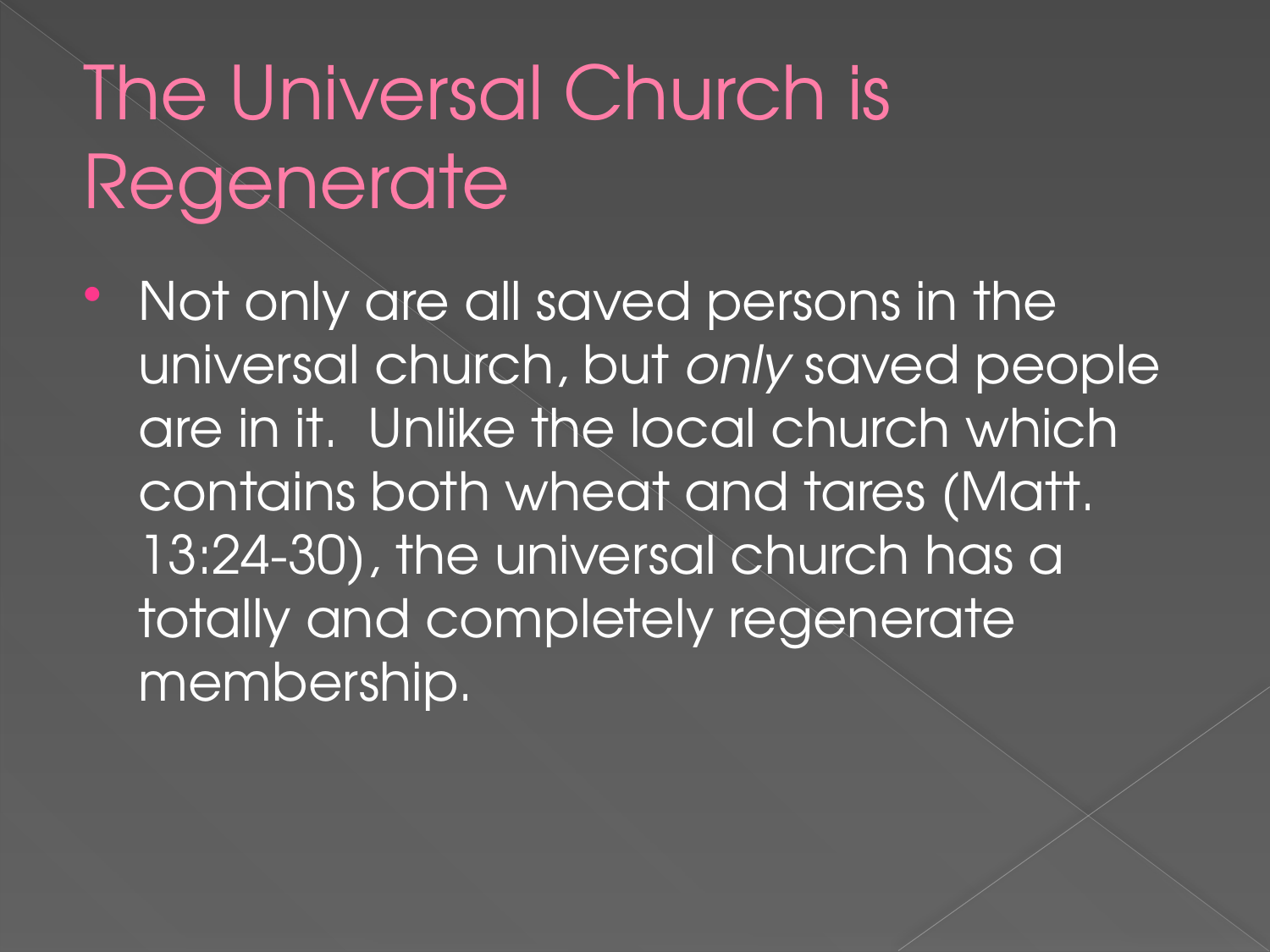

# The Universal Church is Regenerate
Not only are all saved persons in the universal church, but only saved people are in it.  Unlike the local church which contains both wheat and tares (Matt. 13:24-30), the universal church has a totally and completely regenerate membership.